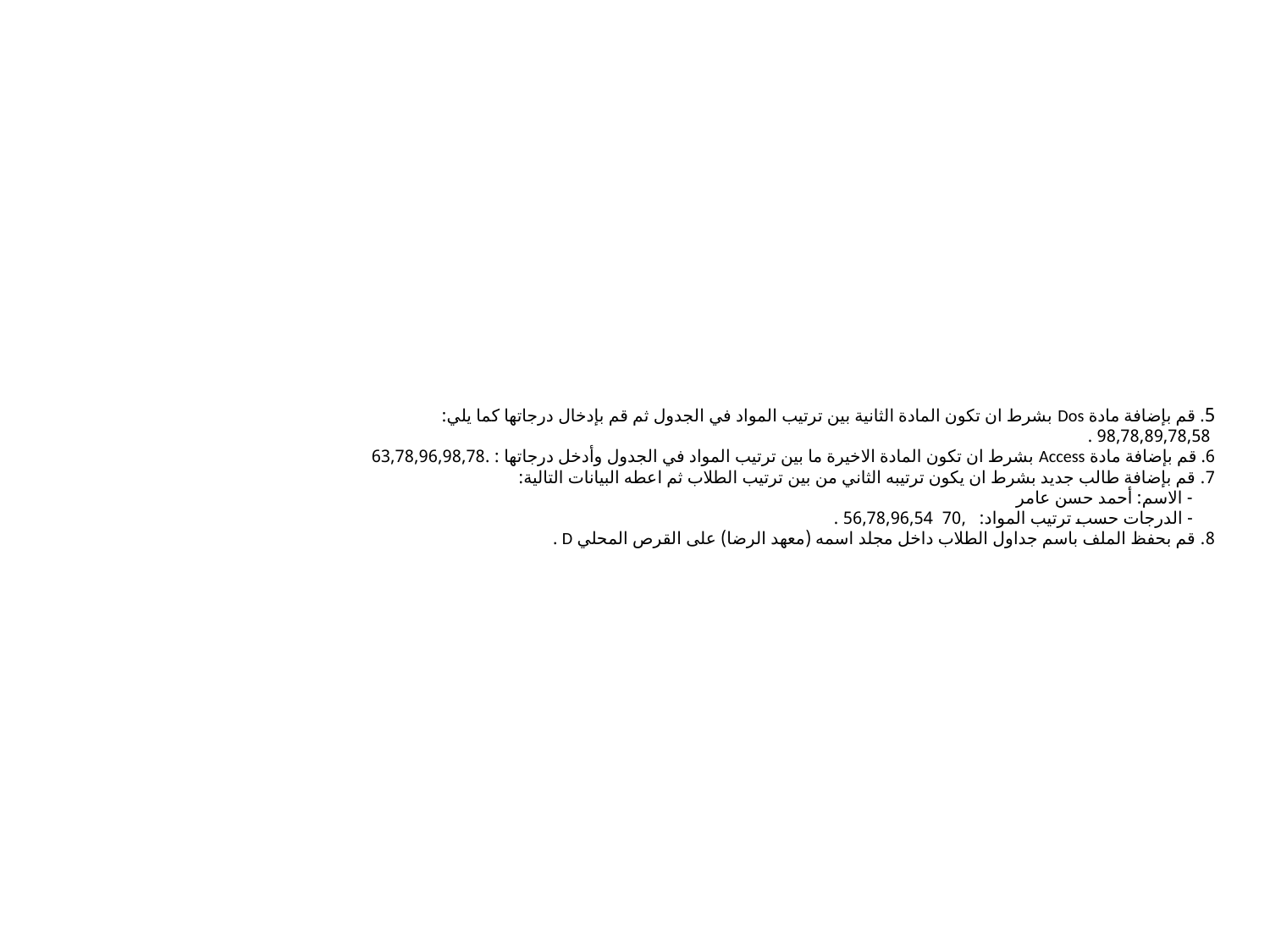

# 5. قم بإضافة مادة Dos بشرط ان تكون المادة الثانية بين ترتيب المواد في الجدول ثم قم بإدخال درجاتها كما يلي: 98,78,89,78,58 . 6. قم بإضافة مادة Access بشرط ان تكون المادة الاخيرة ما بين ترتيب المواد في الجدول وأدخل درجاتها : 63,78,96,98,78. 7. قم بإضافة طالب جديد بشرط ان يكون ترتيبه الثاني من بين ترتيب الطلاب ثم اعطه البيانات التالية: - الاسم: أحمد حسن عامر - الدرجات حسب ترتيب المواد:   ,70  56,78,96,54 . 8. قم بحفظ الملف باسم جداول الطلاب داخل مجلد اسمه (معهد الرضا) على القرص المحلي D .